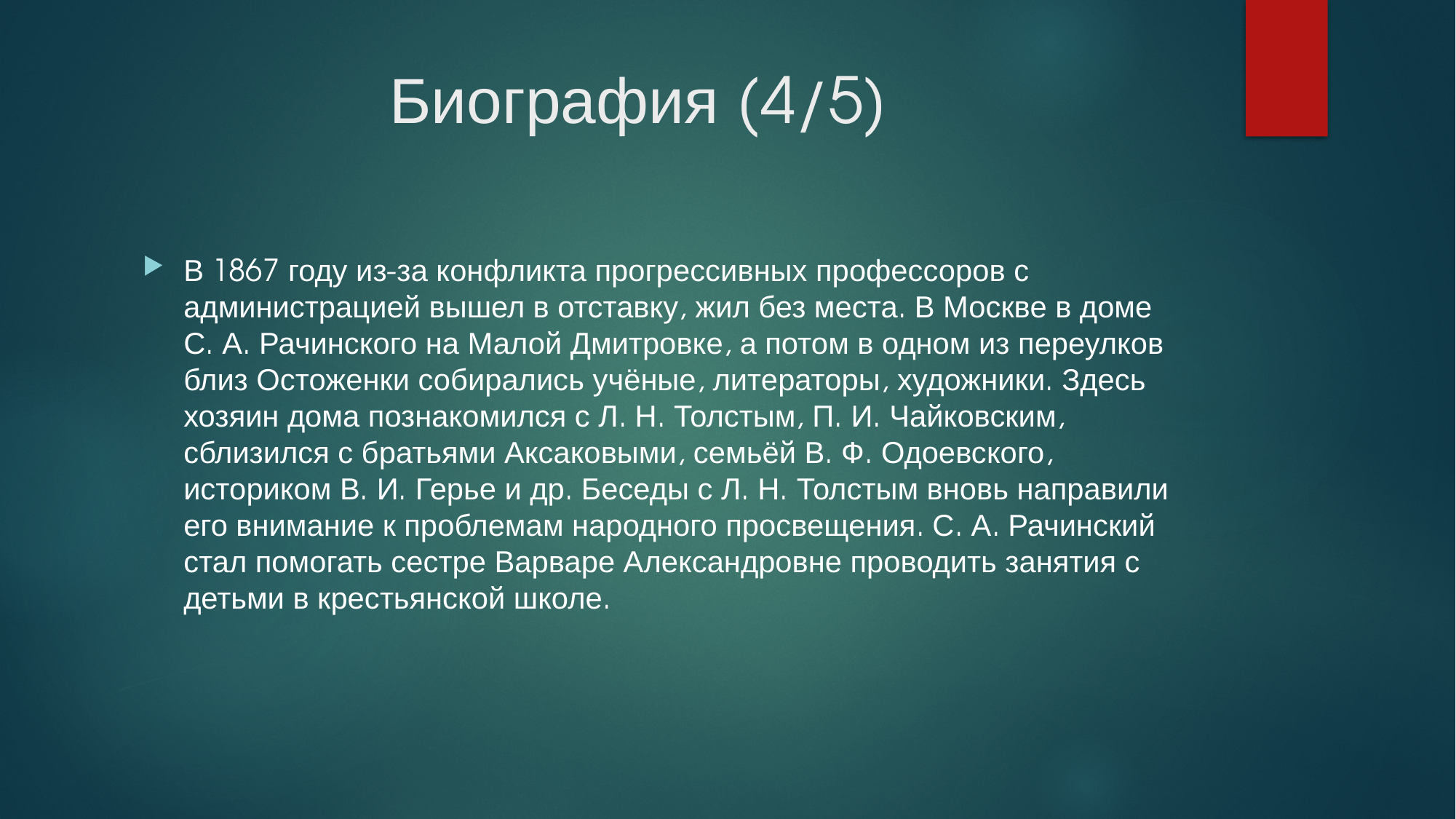

# Биография (4/5)
В 1867 году из-за конфликта прогрессивных профессоров с администрацией вышел в отставку, жил без места. В Москве в доме С. А. Рачинского на Малой Дмитровке, а потом в одном из переулков близ Остоженки собирались учёные, литераторы, художники. Здесь хозяин дома познакомился с Л. Н. Толстым, П. И. Чайковским, сблизился с братьями Аксаковыми, семьёй В. Ф. Одоевского, историком В. И. Герье и др. Беседы с Л. Н. Толстым вновь направили его внимание к проблемам народного просвещения. С. А. Рачинский стал помогать сестре Варваре Александровне проводить занятия с детьми в крестьянской школе.